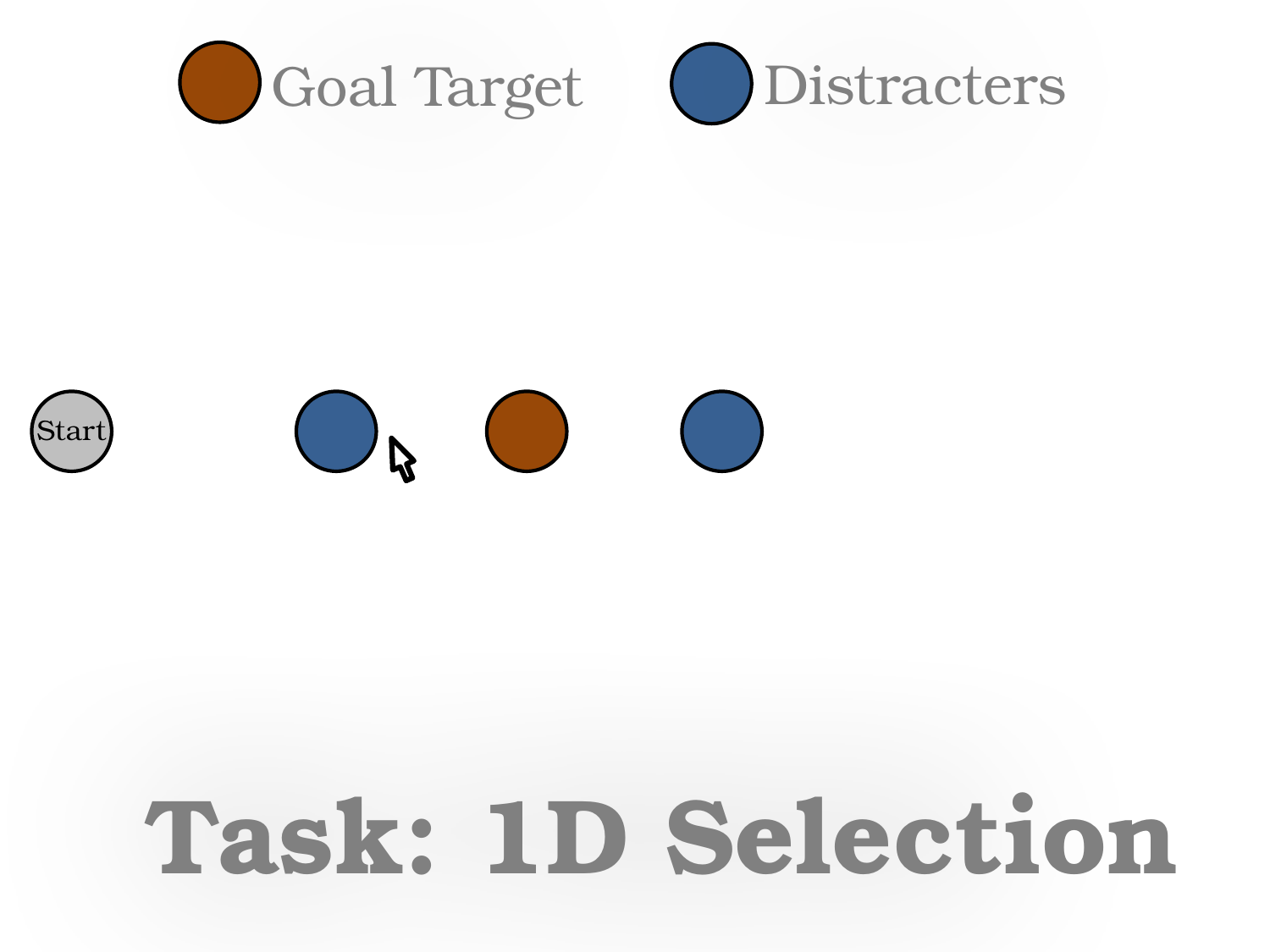

Distracters

Goal Target

Start

Task: 1D Selection